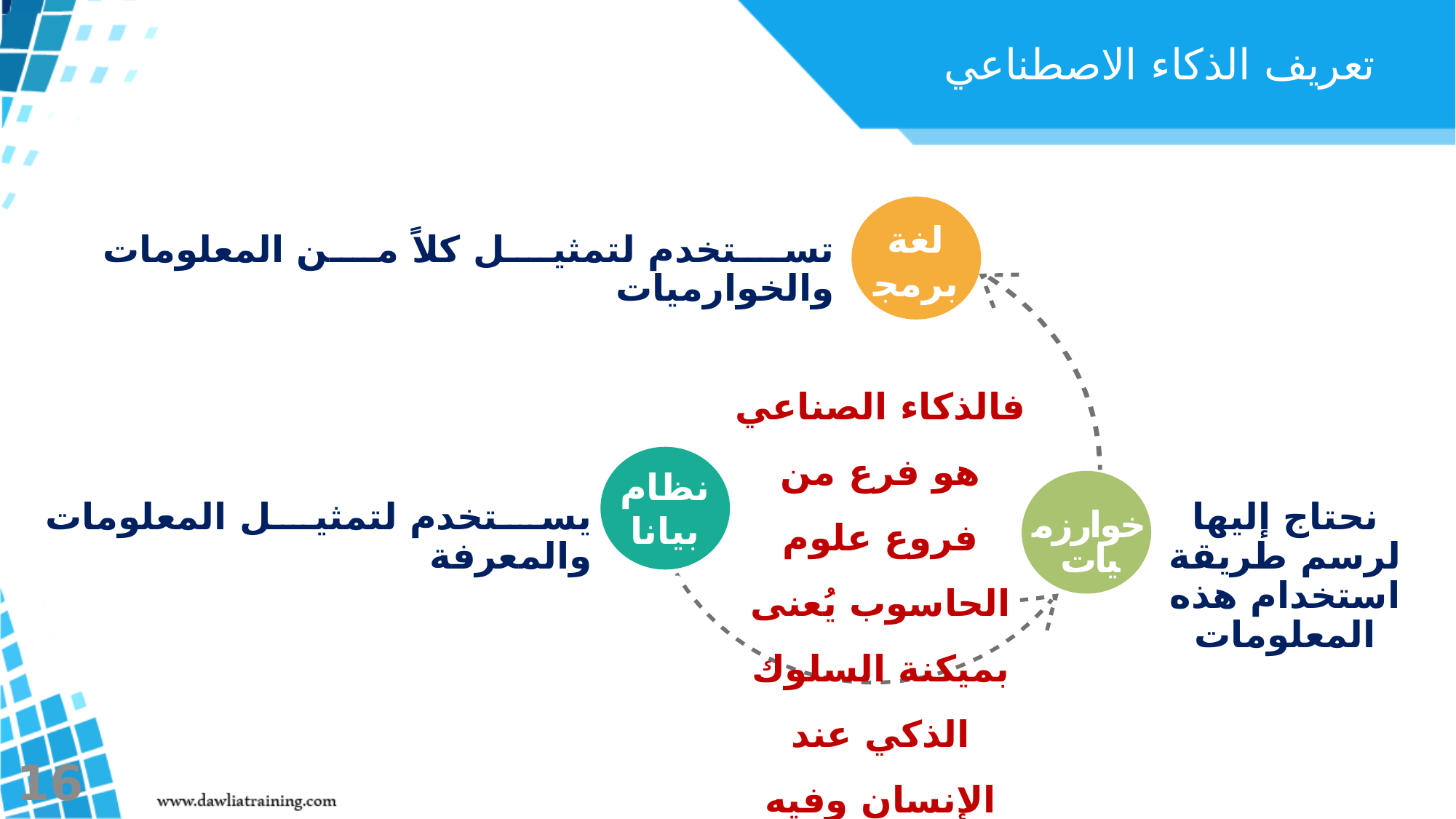

تعريف الذكاء الاصطناعي

لغة برمجة
تستخدم لتمثيل كلاً من المعلومات والخوارميات

فالذكاء الصناعي هو فرع من فروع علوم الحاسوب يُعنى بميكنة السلوك الذكي عند الإنسان وفيه نحتاج إلى:

نظام بيانات

خوارزميات
نحتاج إليها لرسم طريقة استخدام هذه المعلومات
يستخدم لتمثيل المعلومات والمعرفة

16